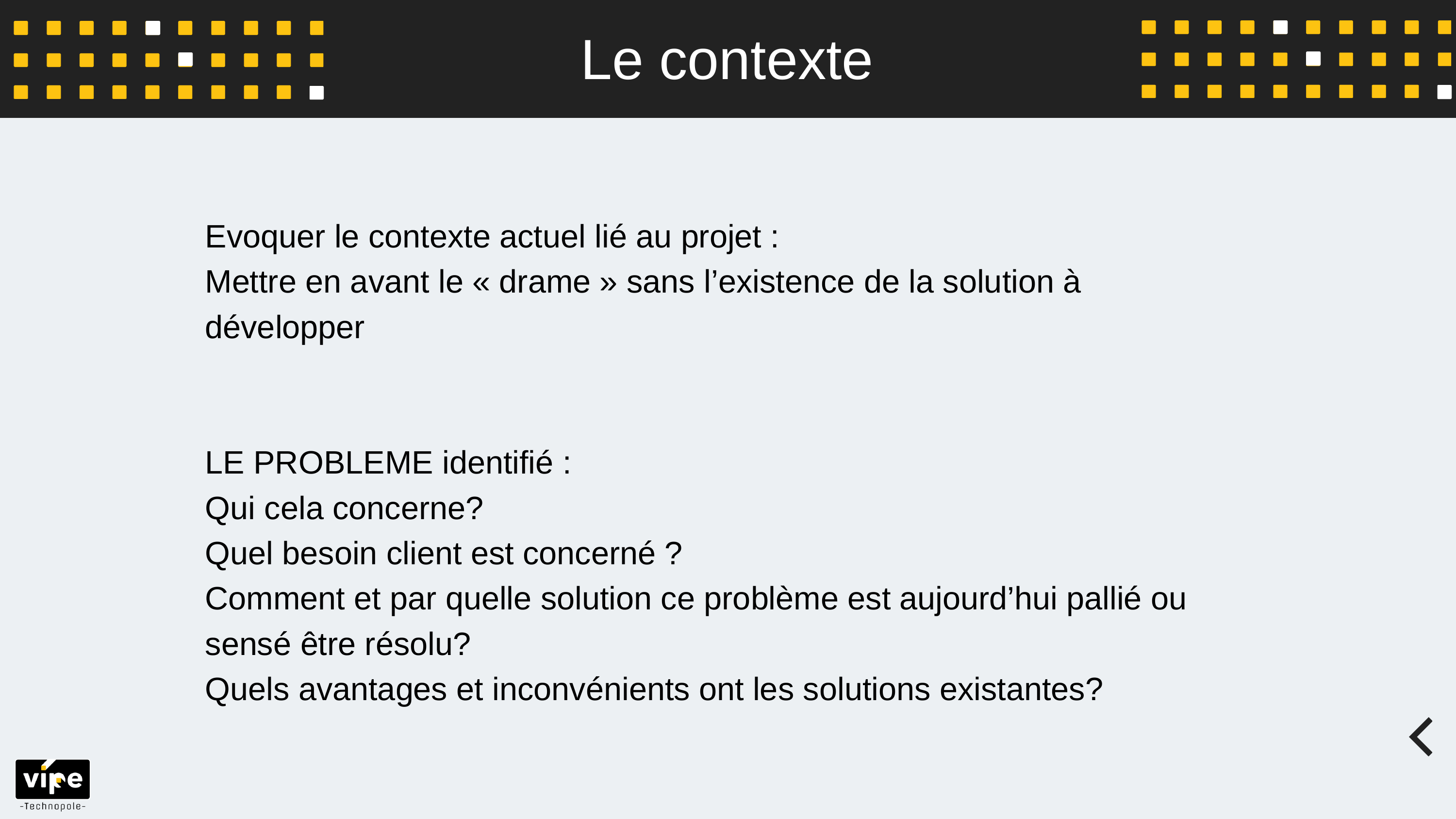

Le contexte

Evoquer le contexte actuel lié au projet :​
Mettre en avant le « drame » sans l’existence de la solution à développer​
​
​
LE PROBLEME identifié :​
Qui cela concerne?​
Quel besoin client est concerné ?​
Comment et par quelle solution ce problème est aujourd’hui pallié ou sensé être résolu?​
Quels avantages et inconvénients ont les solutions existantes?​